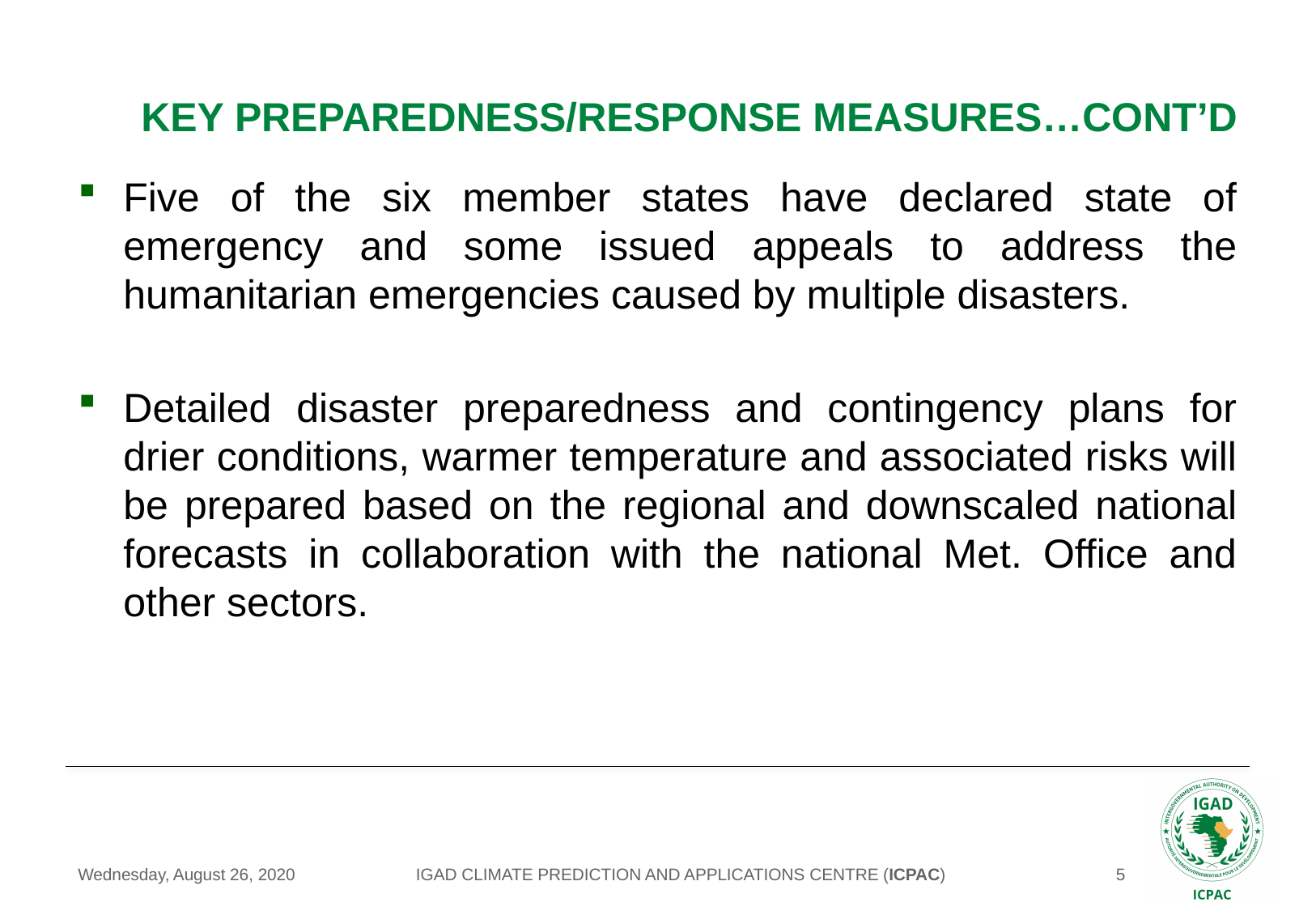

# KEY Preparedness/RESPONSE MEASURES…Cont’d
Five of the six member states have declared state of emergency and some issued appeals to address the humanitarian emergencies caused by multiple disasters.

Detailed disaster preparedness and contingency plans for drier conditions, warmer temperature and associated risks will be prepared based on the regional and downscaled national forecasts in collaboration with the national Met. Office and other sectors.
IGAD CLIMATE PREDICTION AND APPLICATIONS CENTRE (ICPAC)
Wednesday, August 26, 2020
5